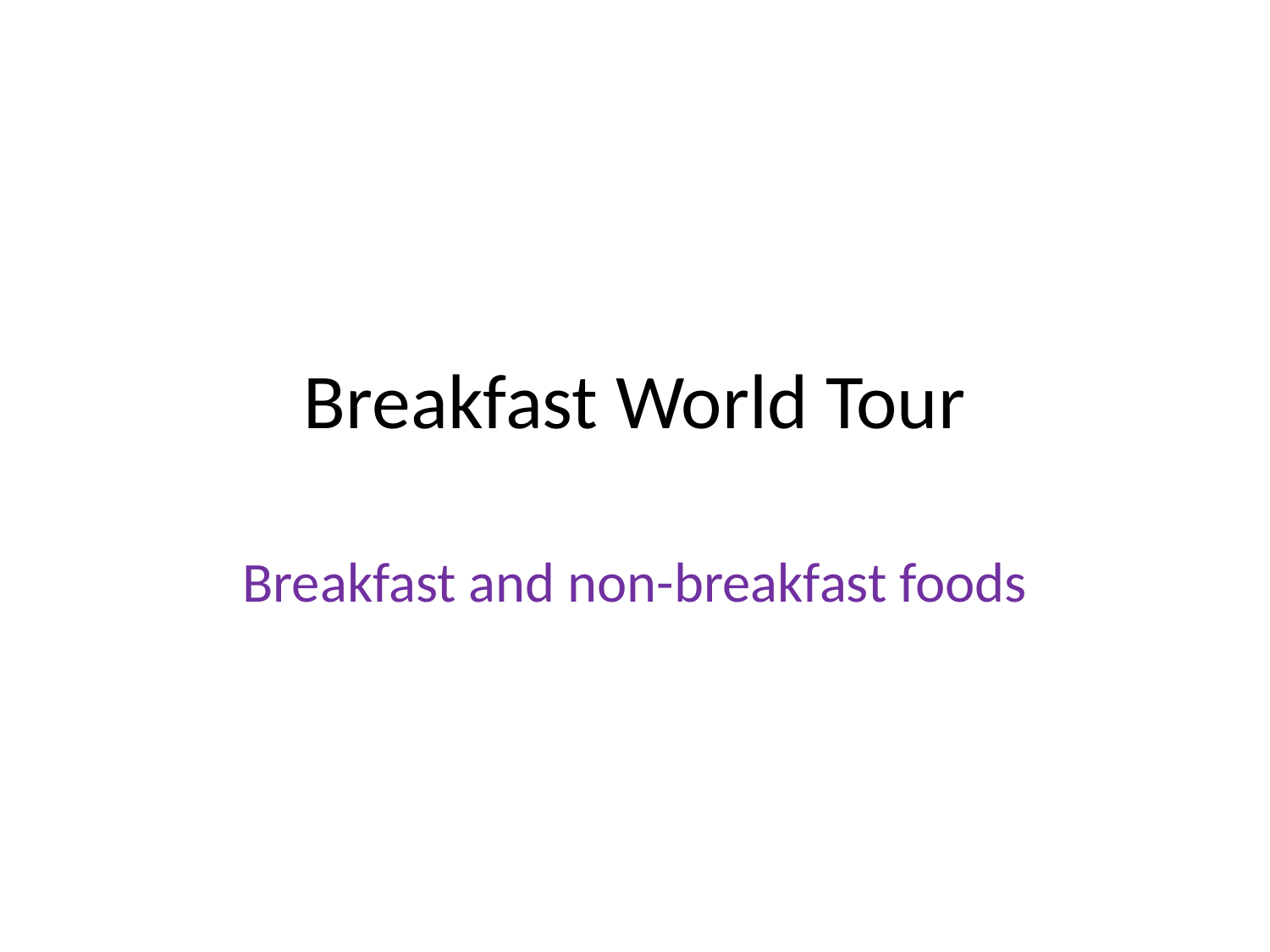

# Breakfast World Tour
Breakfast and non-breakfast foods